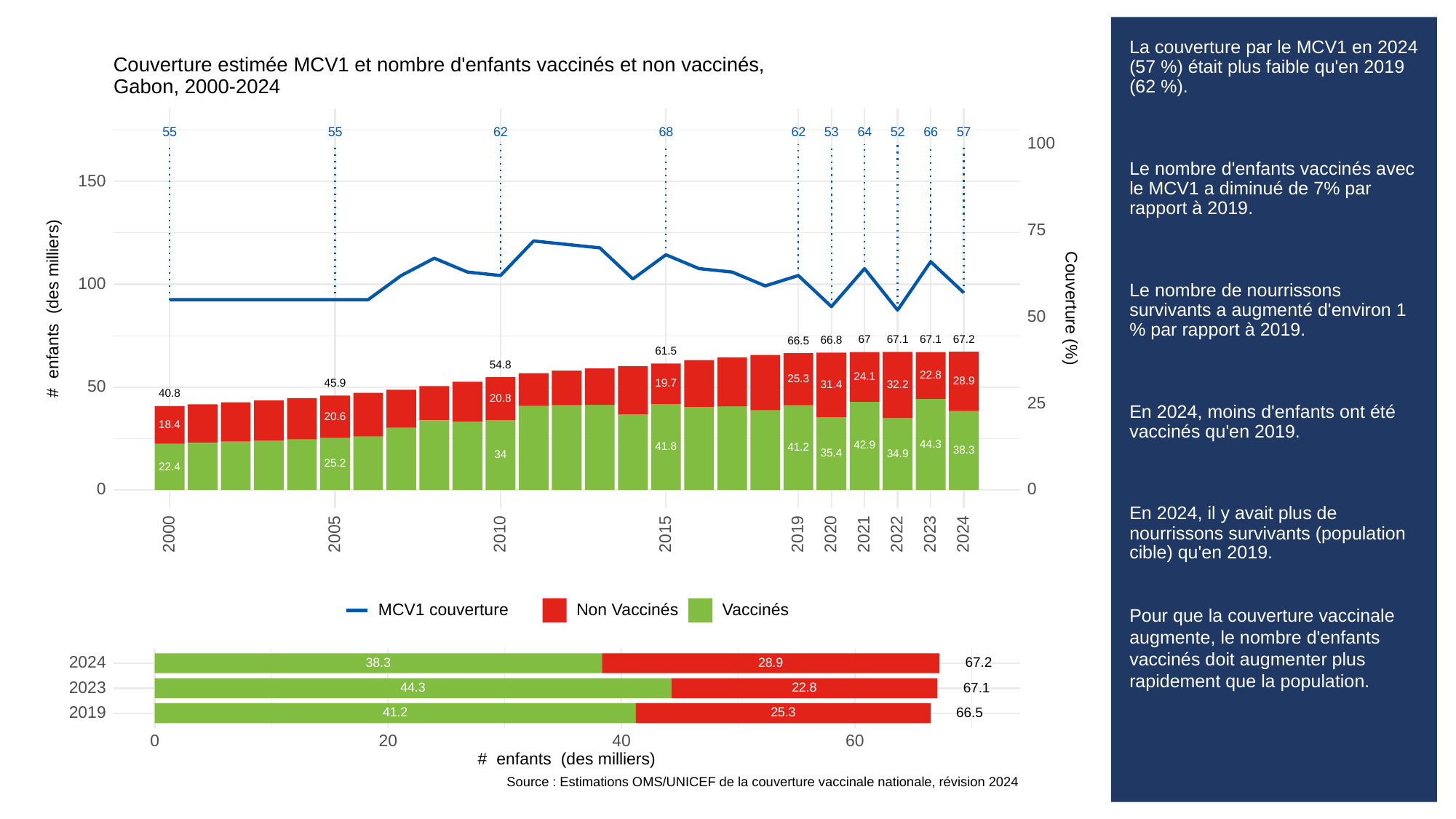

# La couverture par le MCV1 en 2024 (57 %) était plus faible qu'en 2019 (62 %).

Le nombre d'enfants vaccinés avec le MCV1 a diminué de 7% par rapport à 2019.

Le nombre de nourrissons survivants a augmenté d'environ 1 % par rapport à 2019.

En 2024, moins d'enfants ont été vaccinés qu'en 2019.

En 2024, il y avait plus de nourrissons survivants (population cible) qu'en 2019.

Pour que la couverture vaccinale augmente, le nombre d'enfants vaccinés doit augmenter plus rapidement que la population.

Couverture estimée MCV1 et nombre d'enfants vaccinés et non vaccinés,
Gabon, 2000-2024

53
62
68
62
64
52
66
57
55
55

100

150

75

100

#  enfants  (des milliers)
Couverture (%)
50
67.2

67.1
67.1
67
66.8
66.5
61.5

54.8

22.8
24.1

25.3
28.9

45.9
19.7
31.4
50
32.2

40.8

20.8

25

20.6

18.4

44.3

42.9

41.8

41.2

38.3
35.4
34.9
34
25.2
22.4
0
0

2023
2000
2005
2010
2015
2019
2020
2021
2022
2024

MCV1 couverture
Non Vaccinés
Vaccinés

2024
67.2
38.3
28.9

2023
67.1
44.3
22.8

2019
66.5
25.3
41.2

0
20
40
60
#  enfants  (des milliers)
Source : Estimations OMS/UNICEF de la couverture vaccinale nationale, révision 2024